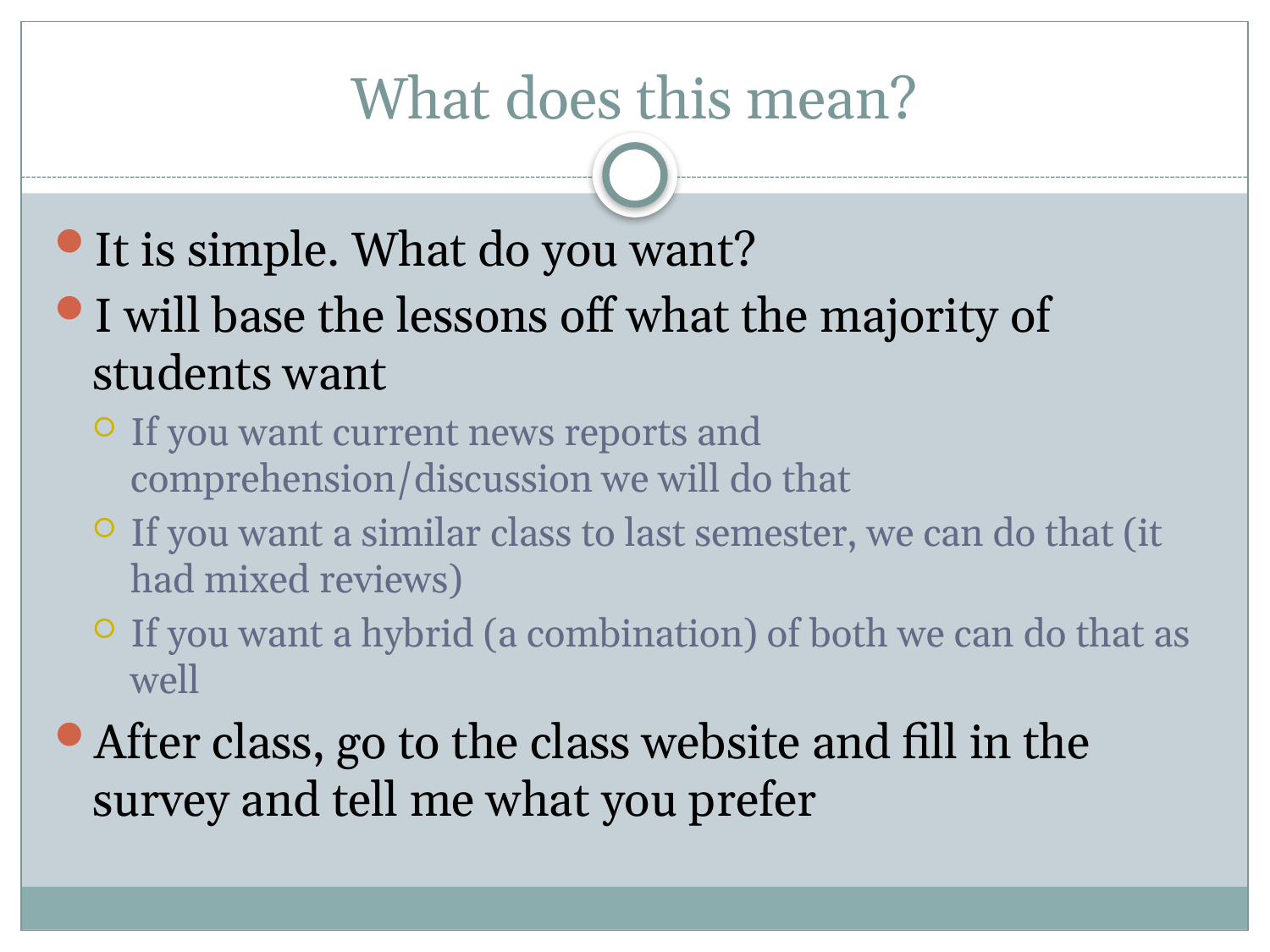

# What does this mean?
It is simple. What do you want?
I will base the lessons off what the majority of students want
If you want current news reports and comprehension/discussion we will do that
If you want a similar class to last semester, we can do that (it had mixed reviews)
If you want a hybrid (a combination) of both we can do that as well
After class, go to the class website and fill in the survey and tell me what you prefer